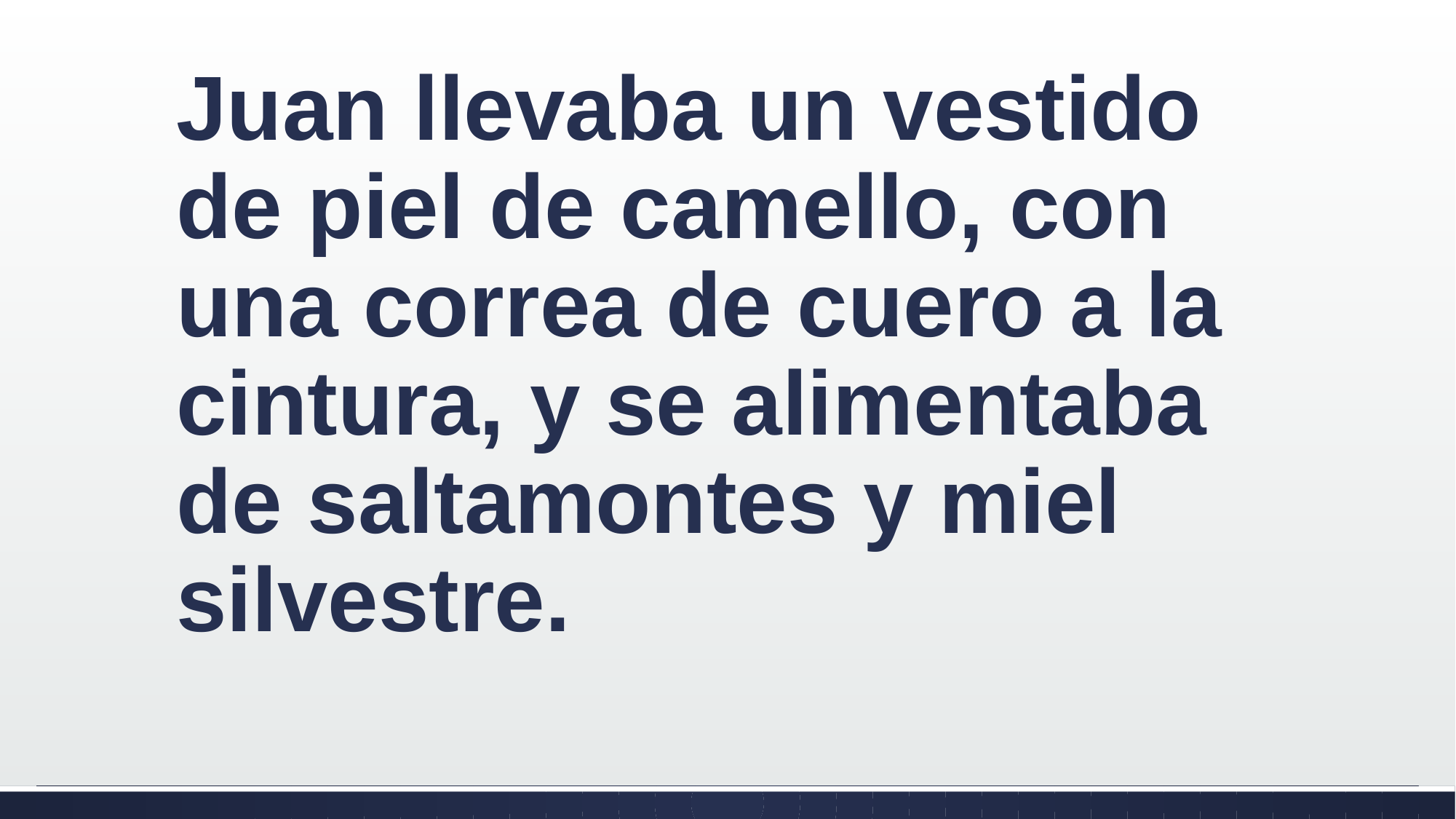

#
Juan llevaba un vestido de piel de camello, con una correa de cuero a la cintura, y se alimentaba de saltamontes y miel silvestre.